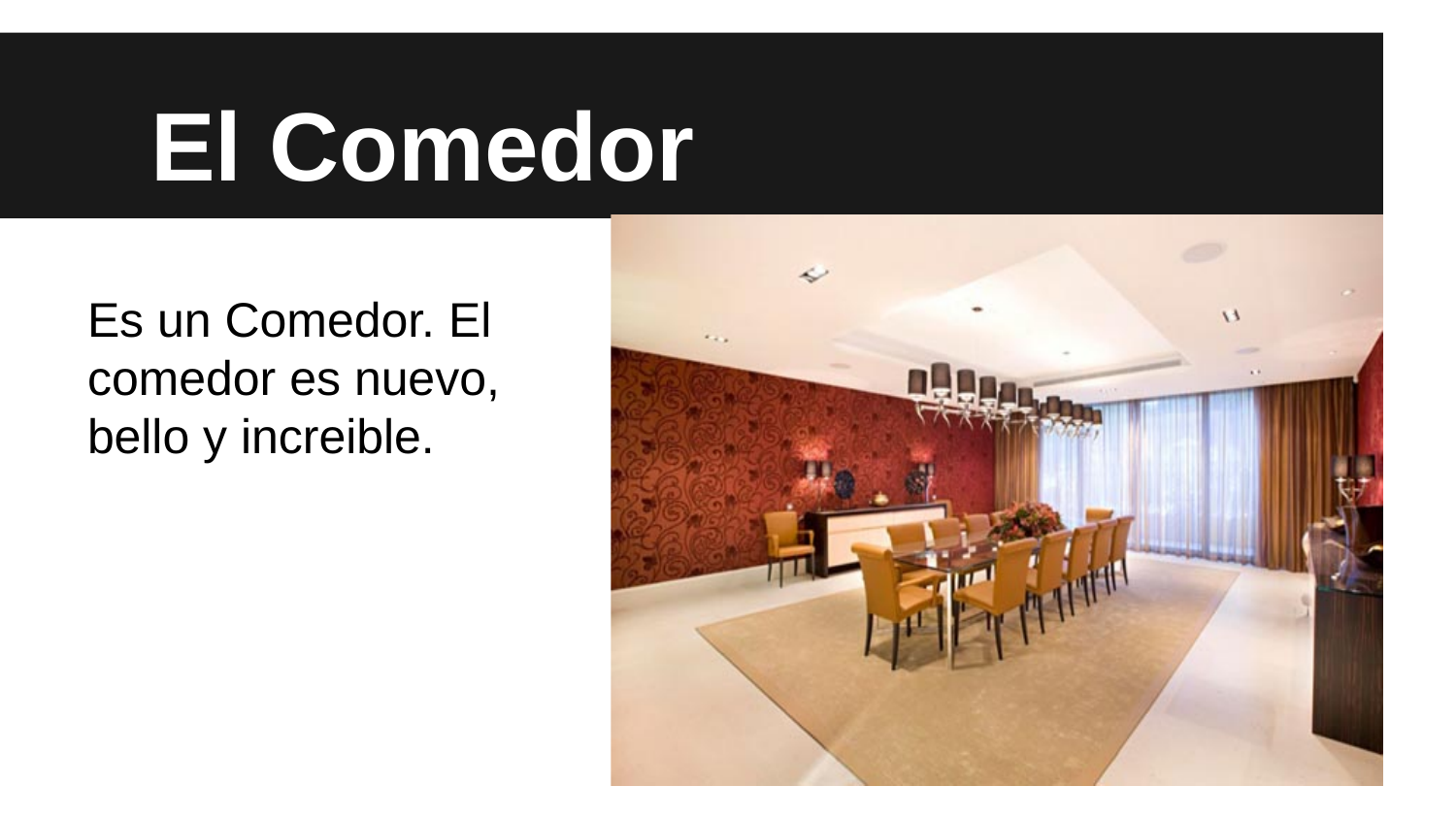

# El Comedor

Es un Comedor. El comedor es nuevo, bello y increible.